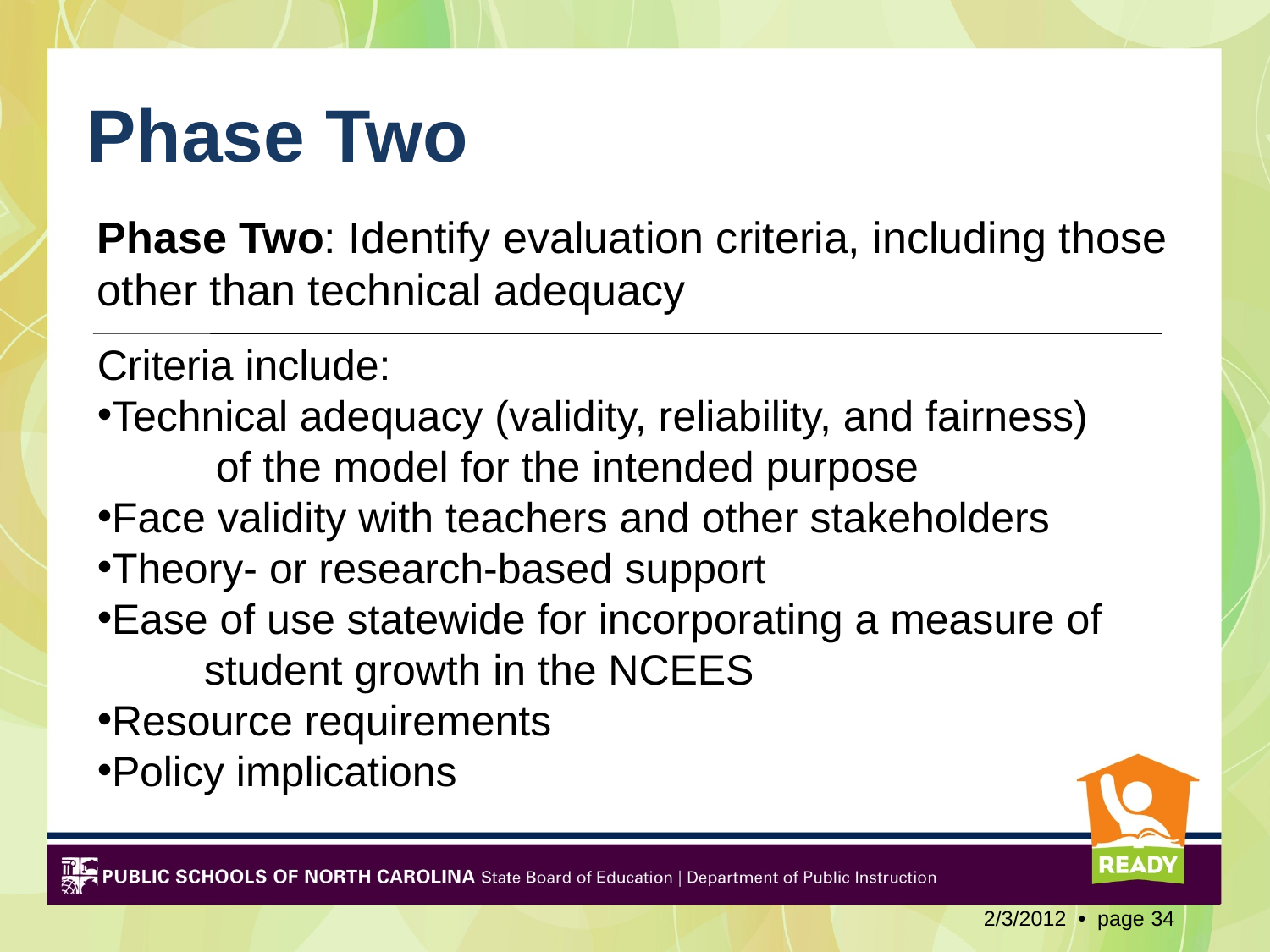

# Phase Two
Phase Two: Identify evaluation criteria, including those other than technical adequacy

Criteria include:
Technical adequacy (validity, reliability, and fairness)
          of the model for the intended purpose
Face validity with teachers and other stakeholders
Theory- or research-based support
Ease of use statewide for incorporating a measure of
         student growth in the NCEES
Resource requirements
Policy implications

2/3/2012  •  page 34